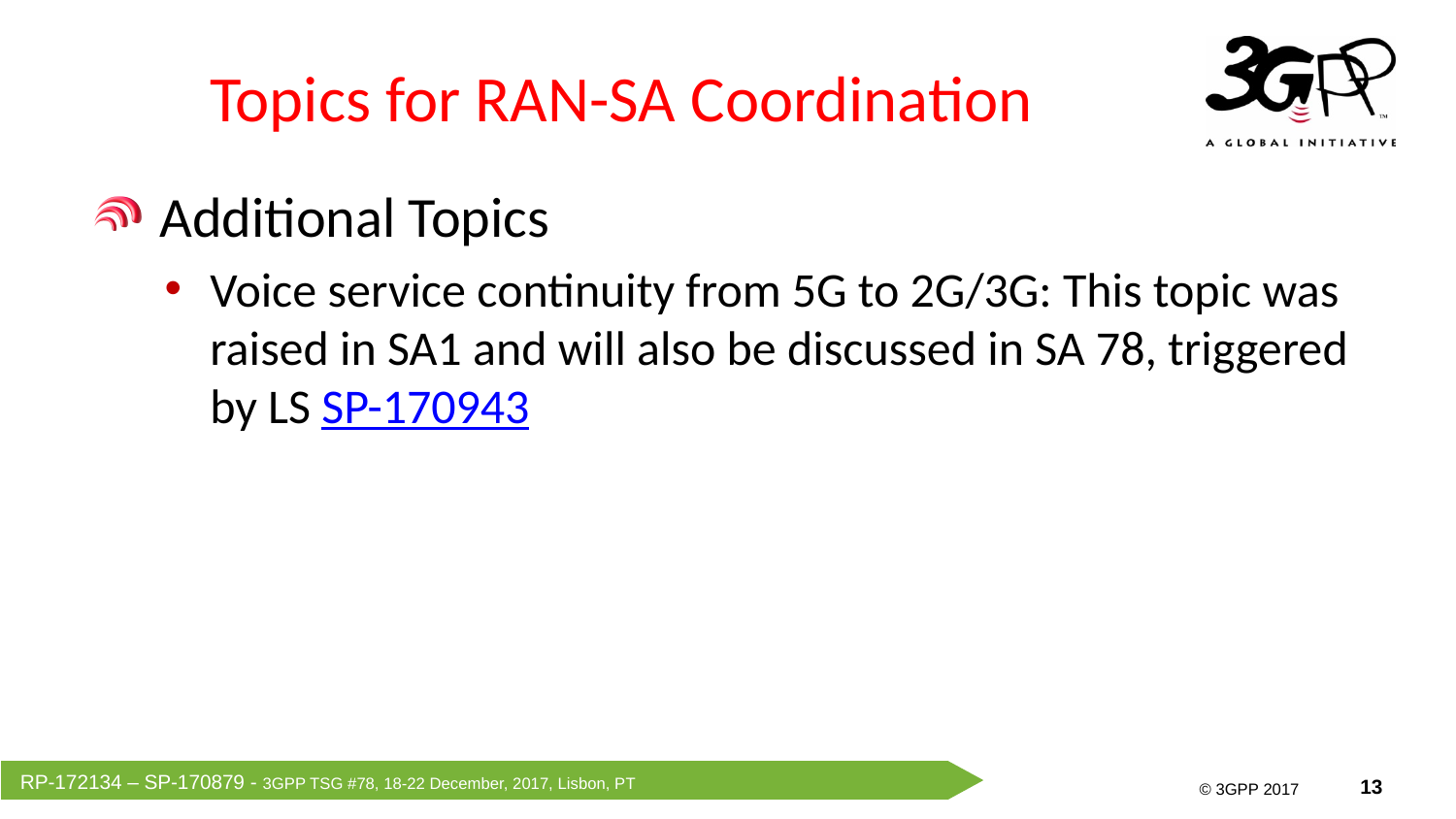

# Topics for RAN-SA Coordination
 Additional Topics
Voice service continuity from 5G to 2G/3G: This topic was raised in SA1 and will also be discussed in SA 78, triggered by LS SP-170943